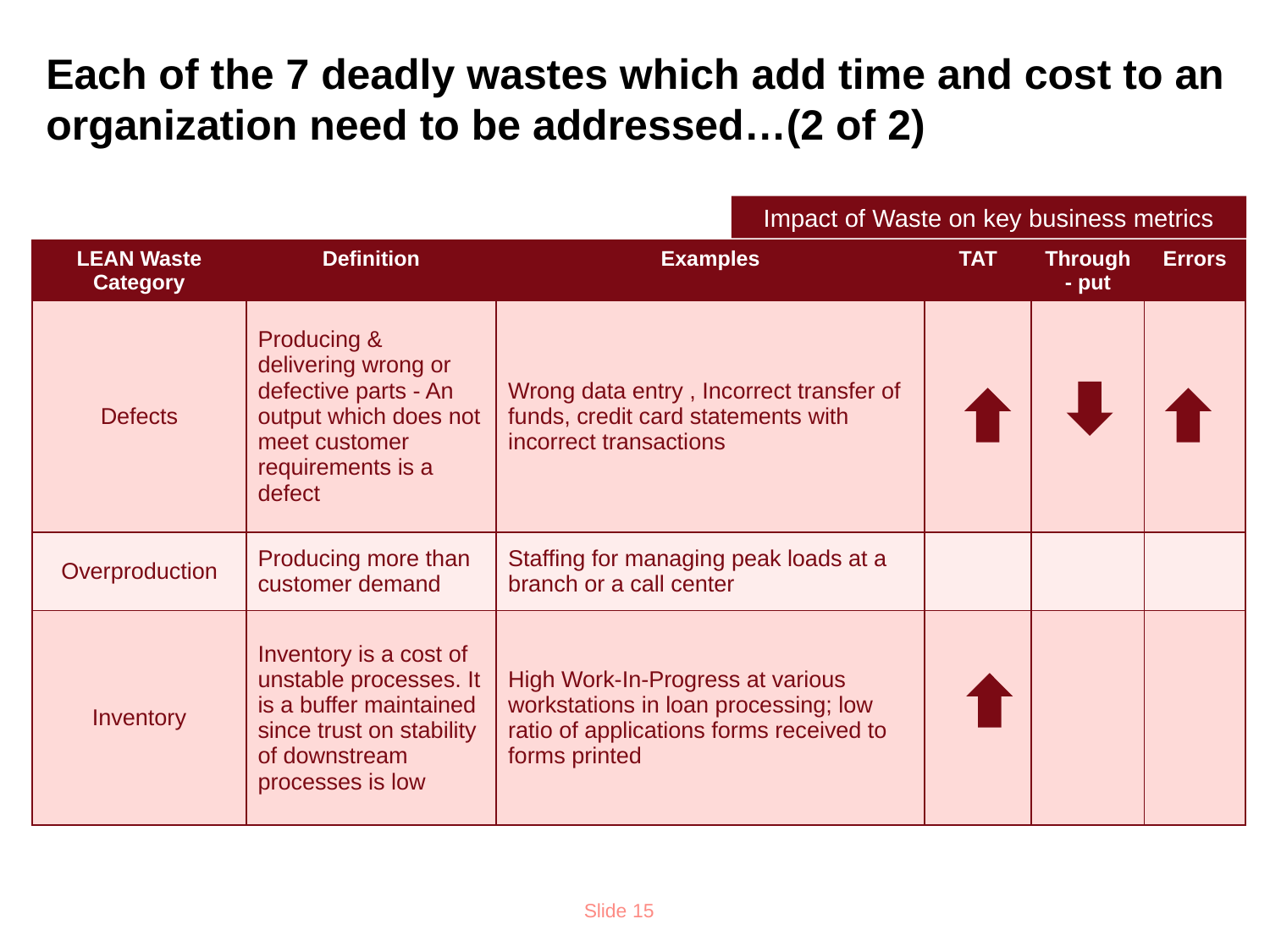

# Each of the 7 deadly wastes which add time and cost to an organization need to be addressed…(2 of 2)
Impact of Waste on key business metrics
| LEAN Waste Category | Definition | Examples | TAT | Through- put | Errors |
| --- | --- | --- | --- | --- | --- |
| Defects | Producing & delivering wrong or defective parts - An output which does not meet customer requirements is a defect | Wrong data entry , Incorrect transfer of funds, credit card statements with incorrect transactions |  |  |  |
| Overproduction | Producing more than customer demand | Staffing for managing peak loads at a branch or a call center |  |  |  |
| Inventory | Inventory is a cost of unstable processes. It is a buffer maintained since trust on stability of downstream processes is low | High Work-In-Progress at various workstations in loan processing; low ratio of applications forms received to forms printed |  |  |  |